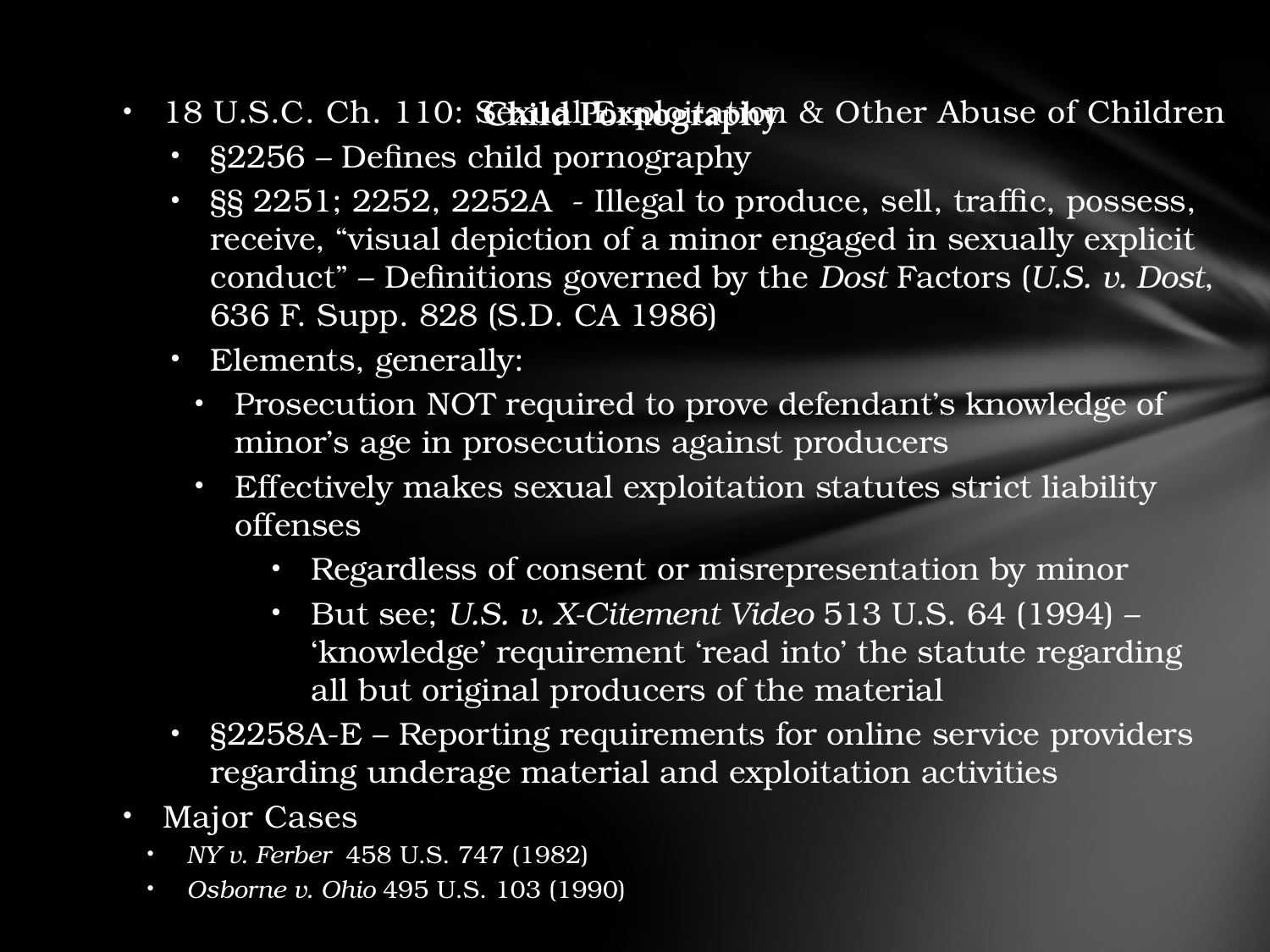

# Child Pornography
18 U.S.C. Ch. 110: Sexual Exploitation & Other Abuse of Children
§2256 – Defines child pornography
§§ 2251; 2252, 2252A  - Illegal to produce, sell, traffic, possess, receive, “visual depiction of a minor engaged in sexually explicit conduct” – Definitions governed by the Dost Factors (U.S. v. Dost, 636 F. Supp. 828 (S.D. CA 1986)
Elements, generally:
Prosecution NOT required to prove defendant’s knowledge of minor’s age in prosecutions against producers
Effectively makes sexual exploitation statutes strict liability offenses
Regardless of consent or misrepresentation by minor
But see; U.S. v. X-Citement Video 513 U.S. 64 (1994) – ‘knowledge’ requirement ‘read into’ the statute regarding all but original producers of the material
§2258A-E – Reporting requirements for online service providers regarding underage material and exploitation activities
Major Cases
NY v. Ferber  458 U.S. 747 (1982)
Osborne v. Ohio 495 U.S. 103 (1990)